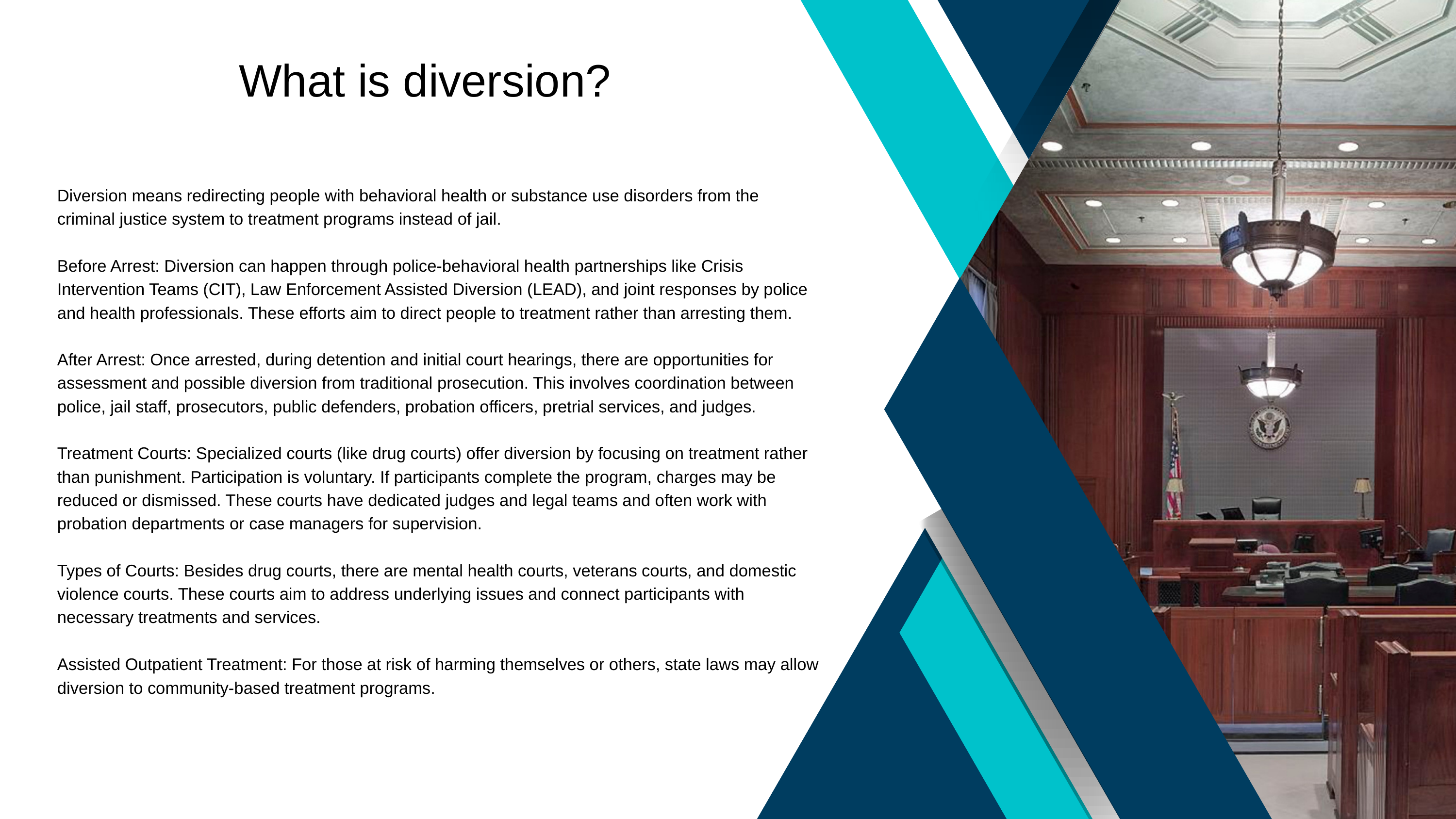

What is diversion?

Diversion means redirecting people with behavioral health or substance use disorders from the criminal justice system to treatment programs instead of jail.

Before Arrest: Diversion can happen through police-behavioral health partnerships like Crisis Intervention Teams (CIT), Law Enforcement Assisted Diversion (LEAD), and joint responses by police and health professionals. These efforts aim to direct people to treatment rather than arresting them.

After Arrest: Once arrested, during detention and initial court hearings, there are opportunities for assessment and possible diversion from traditional prosecution. This involves coordination between police, jail staff, prosecutors, public defenders, probation officers, pretrial services, and judges.

Treatment Courts: Specialized courts (like drug courts) offer diversion by focusing on treatment rather than punishment. Participation is voluntary. If participants complete the program, charges may be reduced or dismissed. These courts have dedicated judges and legal teams and often work with probation departments or case managers for supervision.

Types of Courts: Besides drug courts, there are mental health courts, veterans courts, and domestic violence courts. These courts aim to address underlying issues and connect participants with necessary treatments and services.

Assisted Outpatient Treatment: For those at risk of harming themselves or others, state laws may allow diversion to community-based treatment programs.